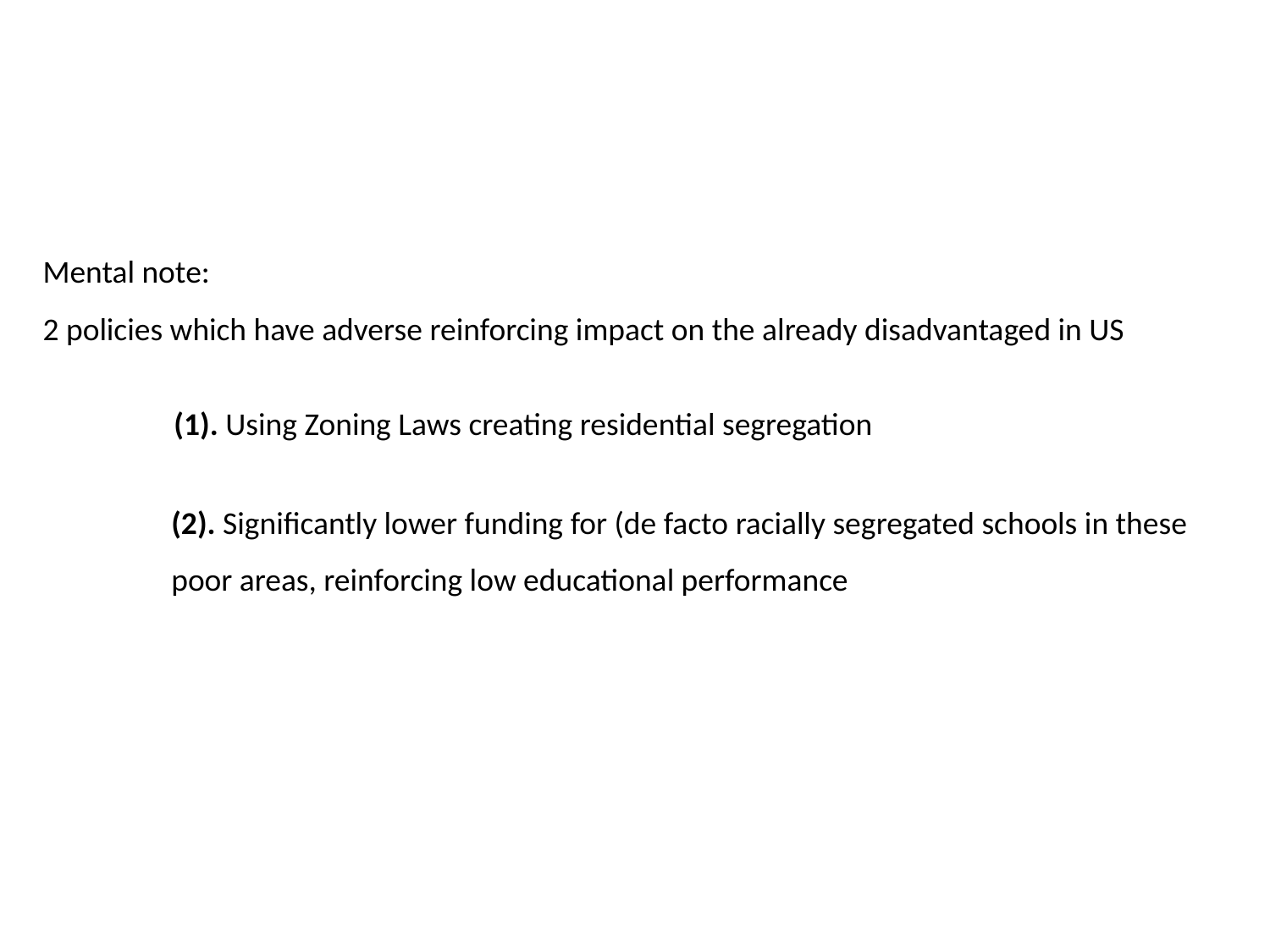

Mental note:
2 policies which have adverse reinforcing impact on the already disadvantaged in US
(1). Using Zoning Laws creating residential segregation
(2). Significantly lower funding for (de facto racially segregated schools in these poor areas, reinforcing low educational performance